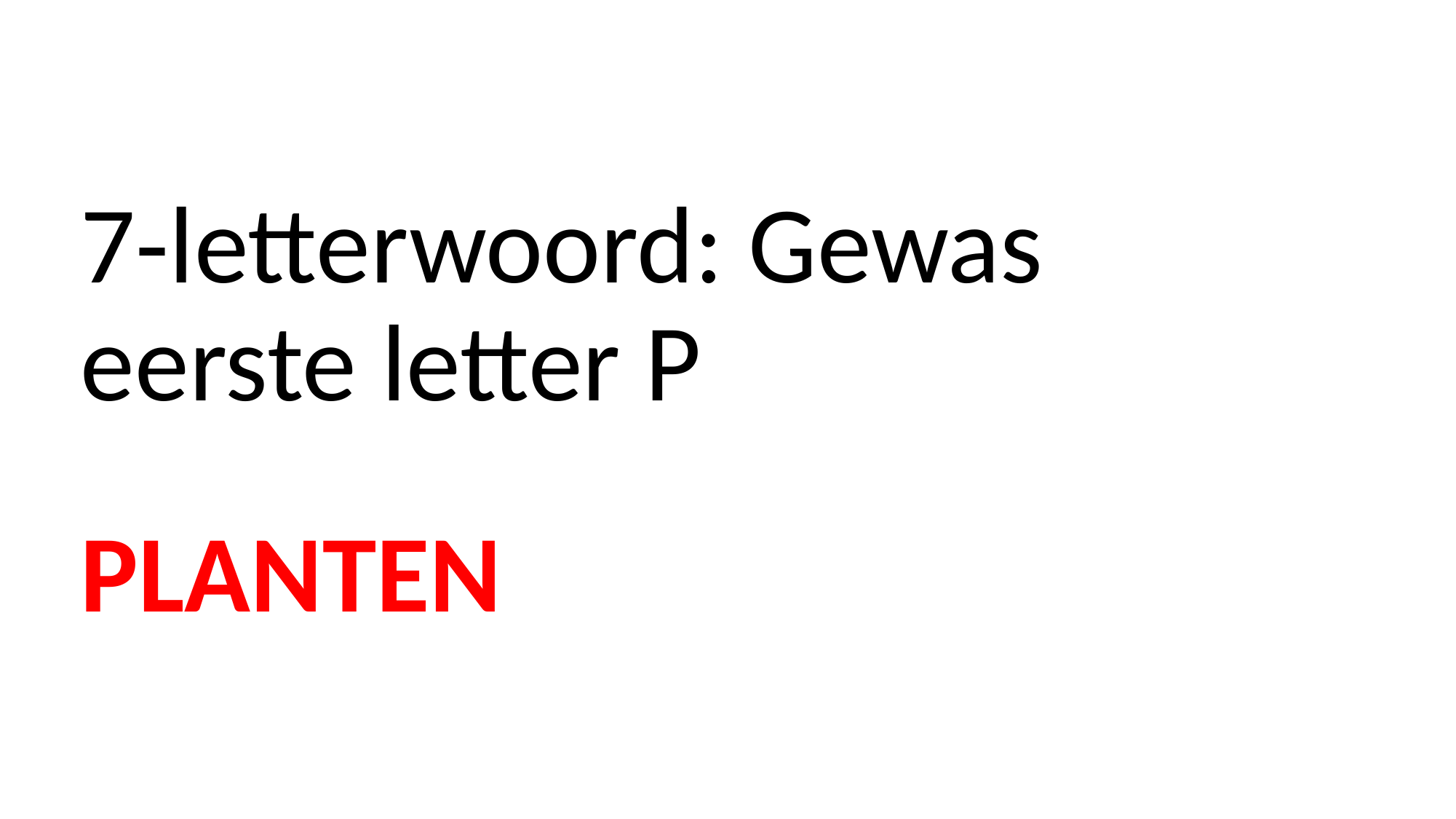

# 7-letterwoord: Gewas eerste letter P
PLANTEN